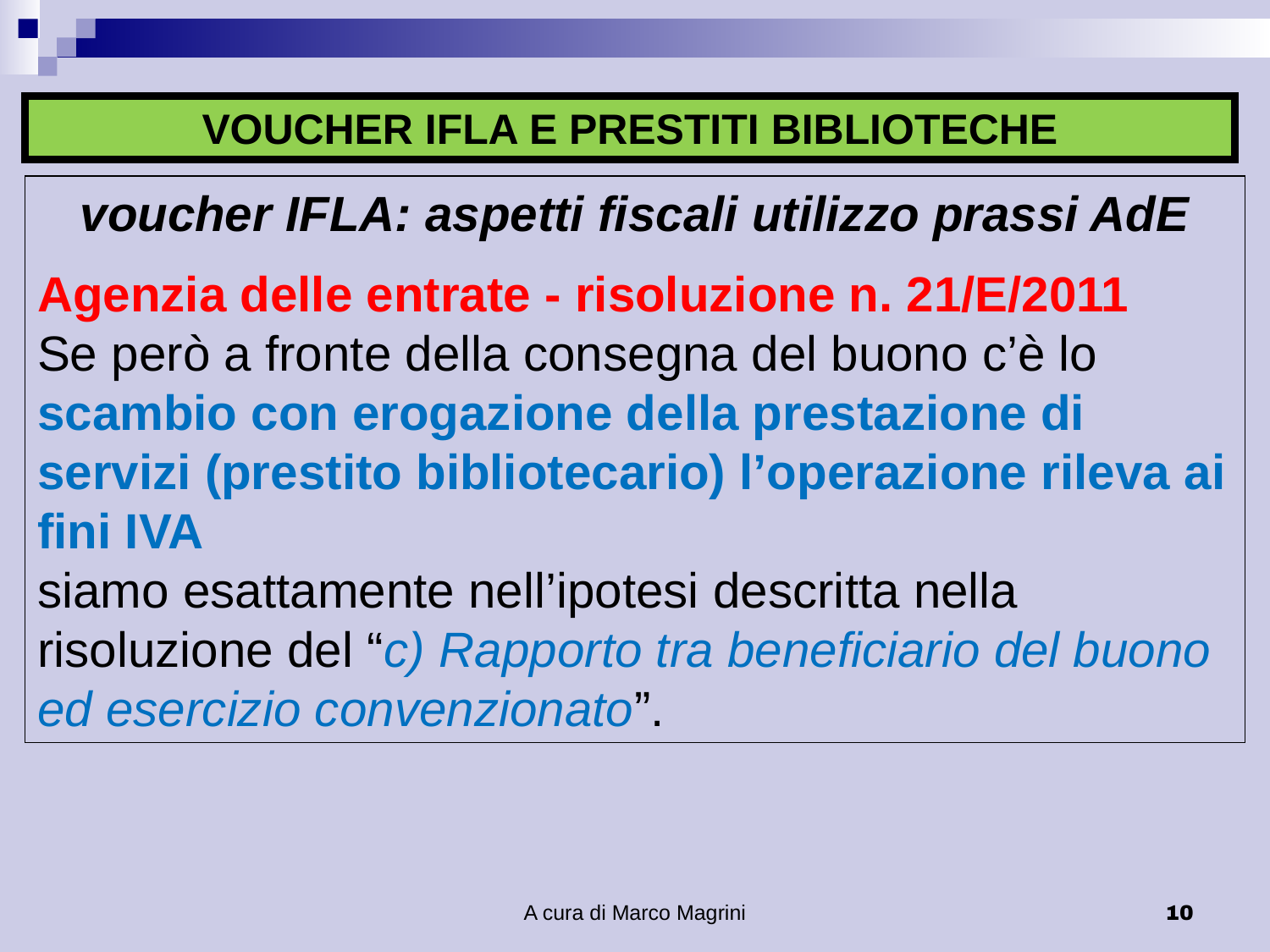

VOUCHER IFLA E PRESTITI BIBLIOTECHE
voucher IFLA: aspetti fiscali utilizzo prassi AdE

Agenzia delle entrate - risoluzione n. 21/E/2011
Se però a fronte della consegna del buono c’è lo scambio con erogazione della prestazione di servizi (prestito bibliotecario) l’operazione rileva ai fini IVA
siamo esattamente nell’ipotesi descritta nella risoluzione del “c) Rapporto tra beneficiario del buono ed esercizio convenzionato”.

A cura di Marco Magrini
10